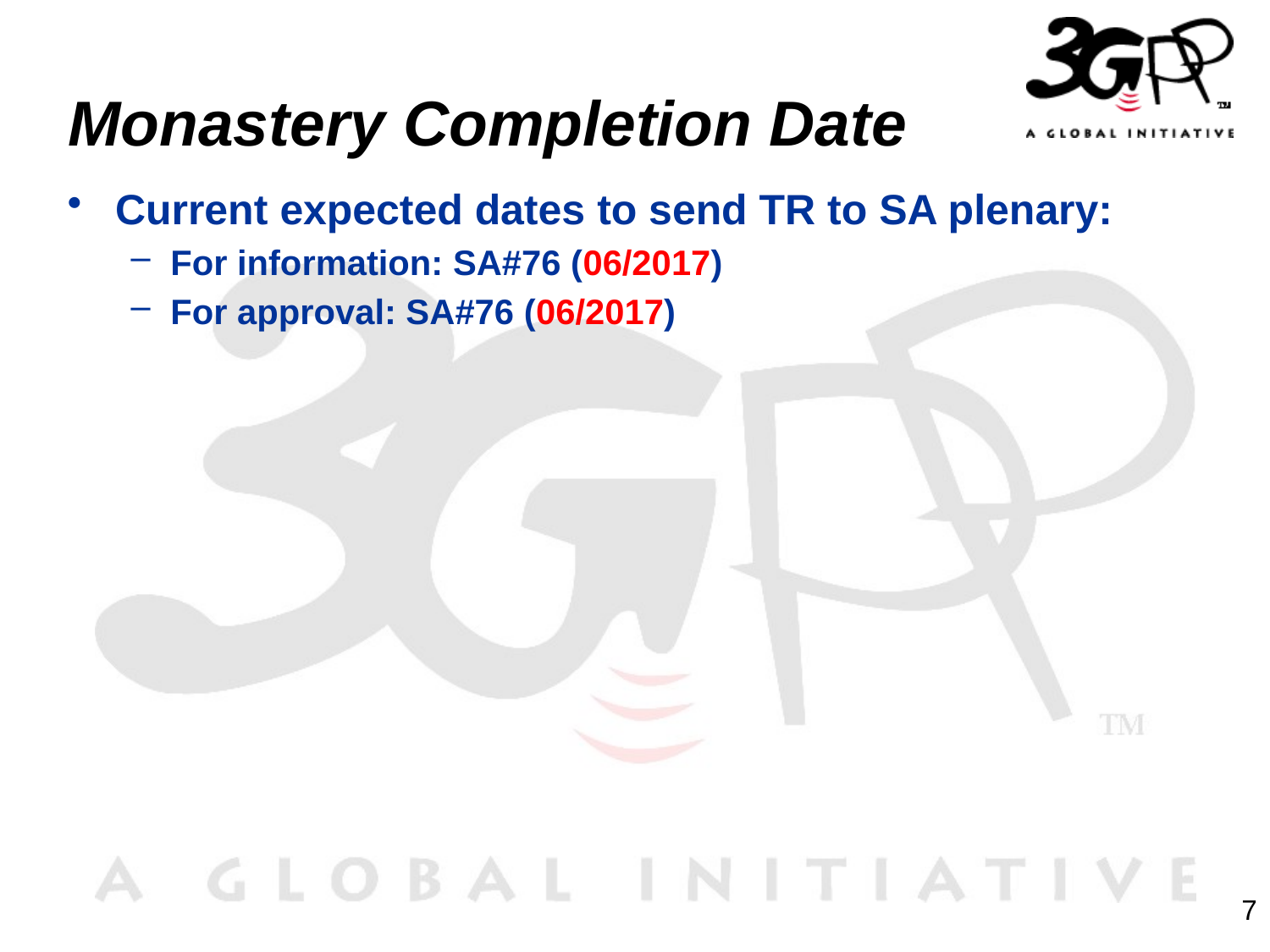

# Monastery Completion Date
Current expected dates to send TR to SA plenary:
For information: SA#76 (06/2017)
For approval: SA#76 (06/2017)
7